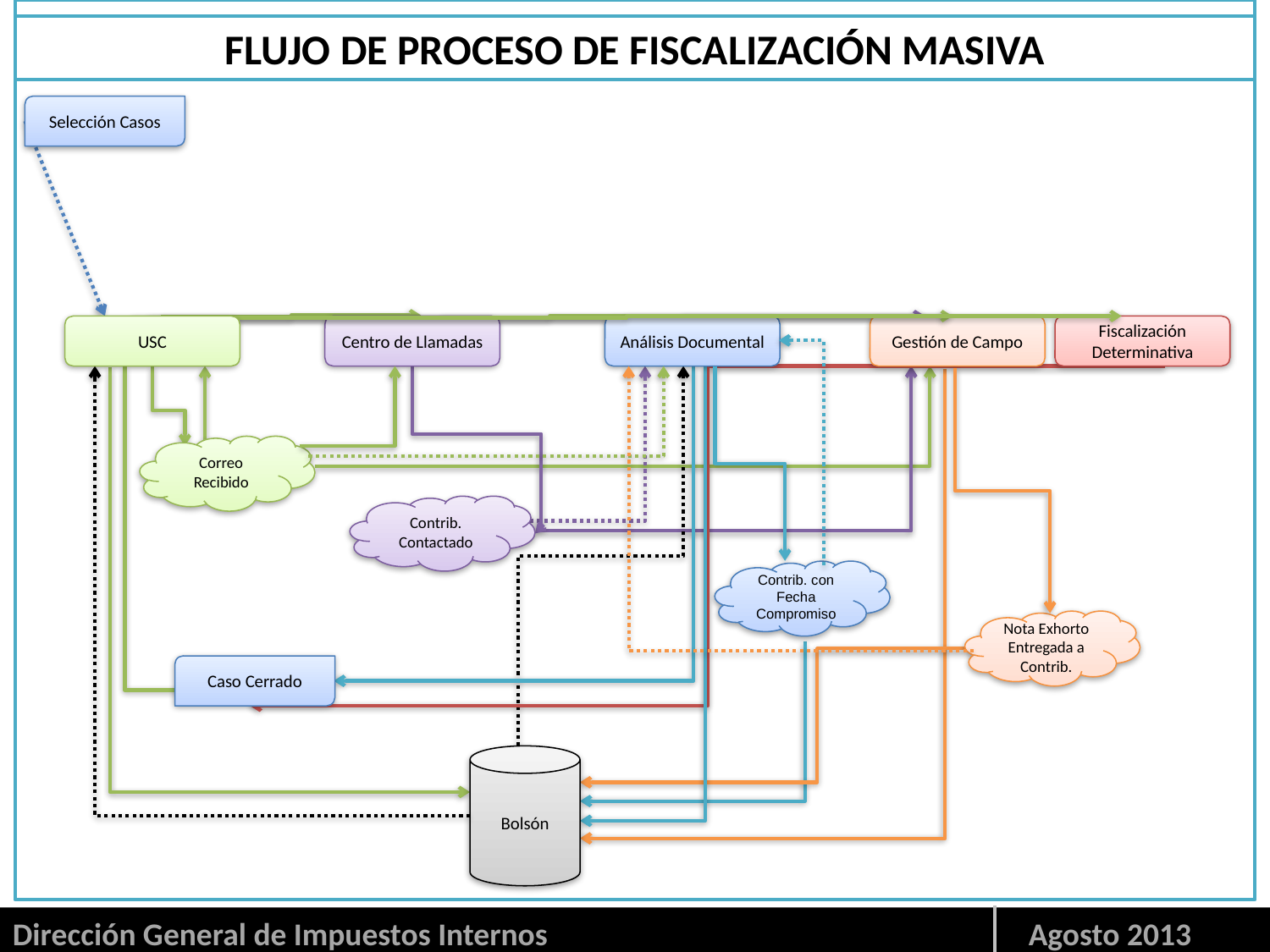

FLUJO DE PROCESO DE FISCALIZACIÓN MASIVA
Selección Casos
USC
Centro de Llamadas
Análisis Documental
Gestión de Campo
Fiscalización Determinativa
Correo Recibido
Contrib.
Contactado
Contrib. con Fecha Compromiso
Nota Exhorto
Entregada a Contrib.
Caso Cerrado
Bolsón
Dirección General de Impuestos Internos			        	Agosto 2013